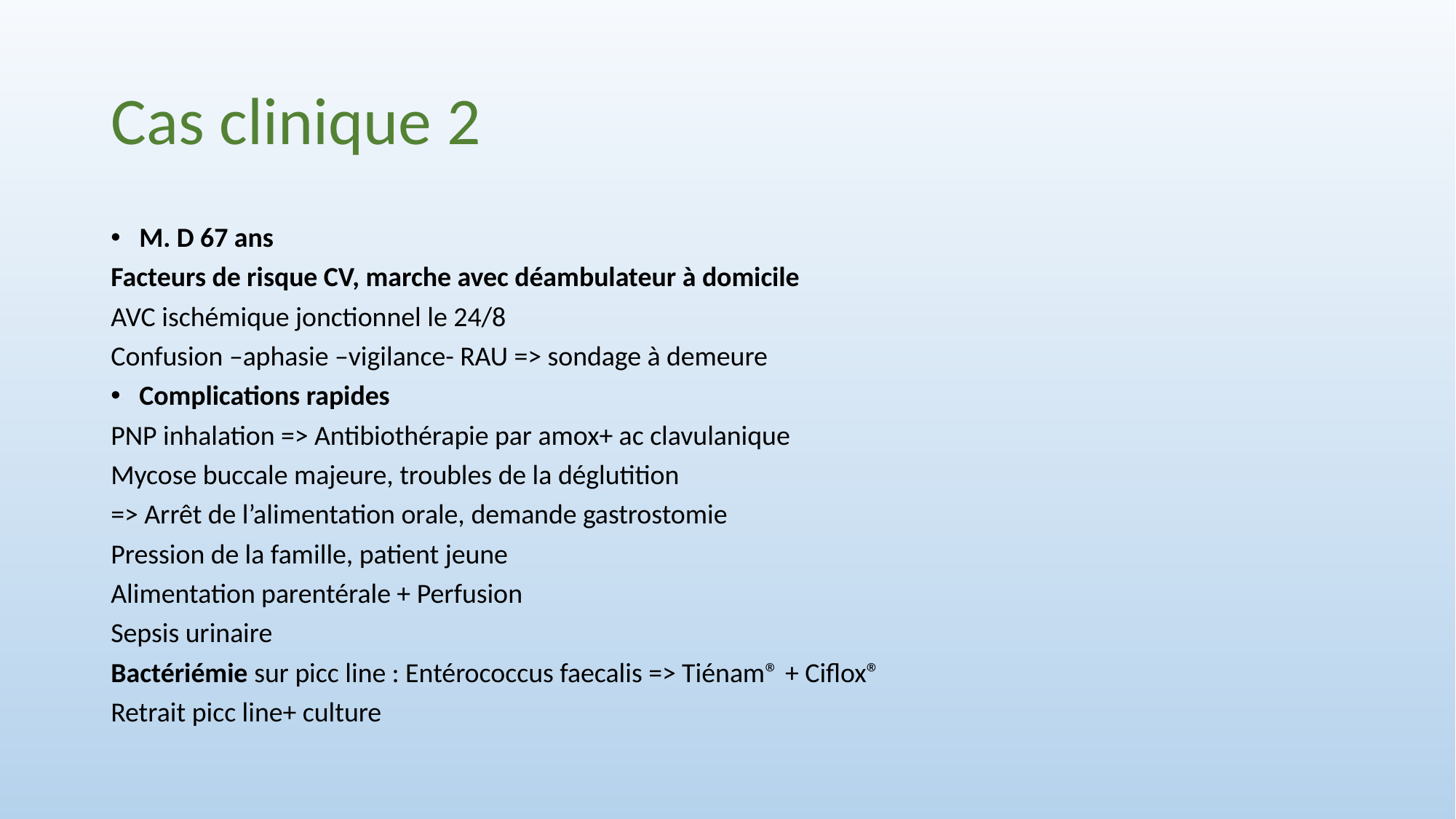

# Cas clinique 2
M. D 67 ans
Facteurs de risque CV, marche avec déambulateur à domicile
AVC ischémique jonctionnel le 24/8
Confusion –aphasie –vigilance- RAU => sondage à demeure
Complications rapides
PNP inhalation => Antibiothérapie par amox+ ac clavulanique
Mycose buccale majeure, troubles de la déglutition
=> Arrêt de l’alimentation orale, demande gastrostomie
Pression de la famille, patient jeune
Alimentation parentérale + Perfusion
Sepsis urinaire
Bactériémie sur picc line : Entérococcus faecalis => Tiénam® + Ciflox®
Retrait picc line+ culture